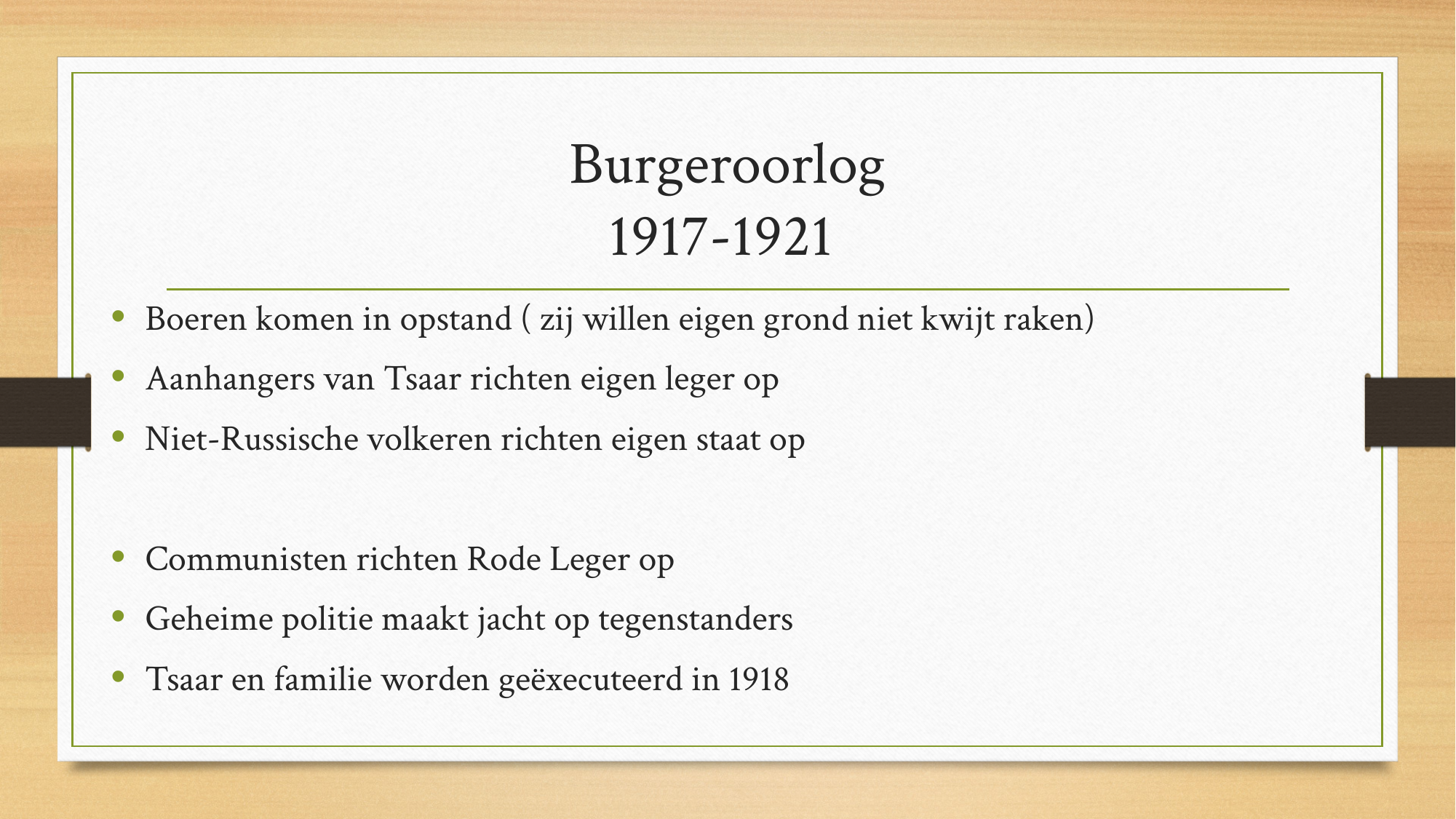

# Burgeroorlog 1917-1921
Boeren komen in opstand ( zij willen eigen grond niet kwijt raken)
Aanhangers van Tsaar richten eigen leger op
Niet-Russische volkeren richten eigen staat op

Communisten richten Rode Leger op
Geheime politie maakt jacht op tegenstanders
Tsaar en familie worden geëxecuteerd in 1918